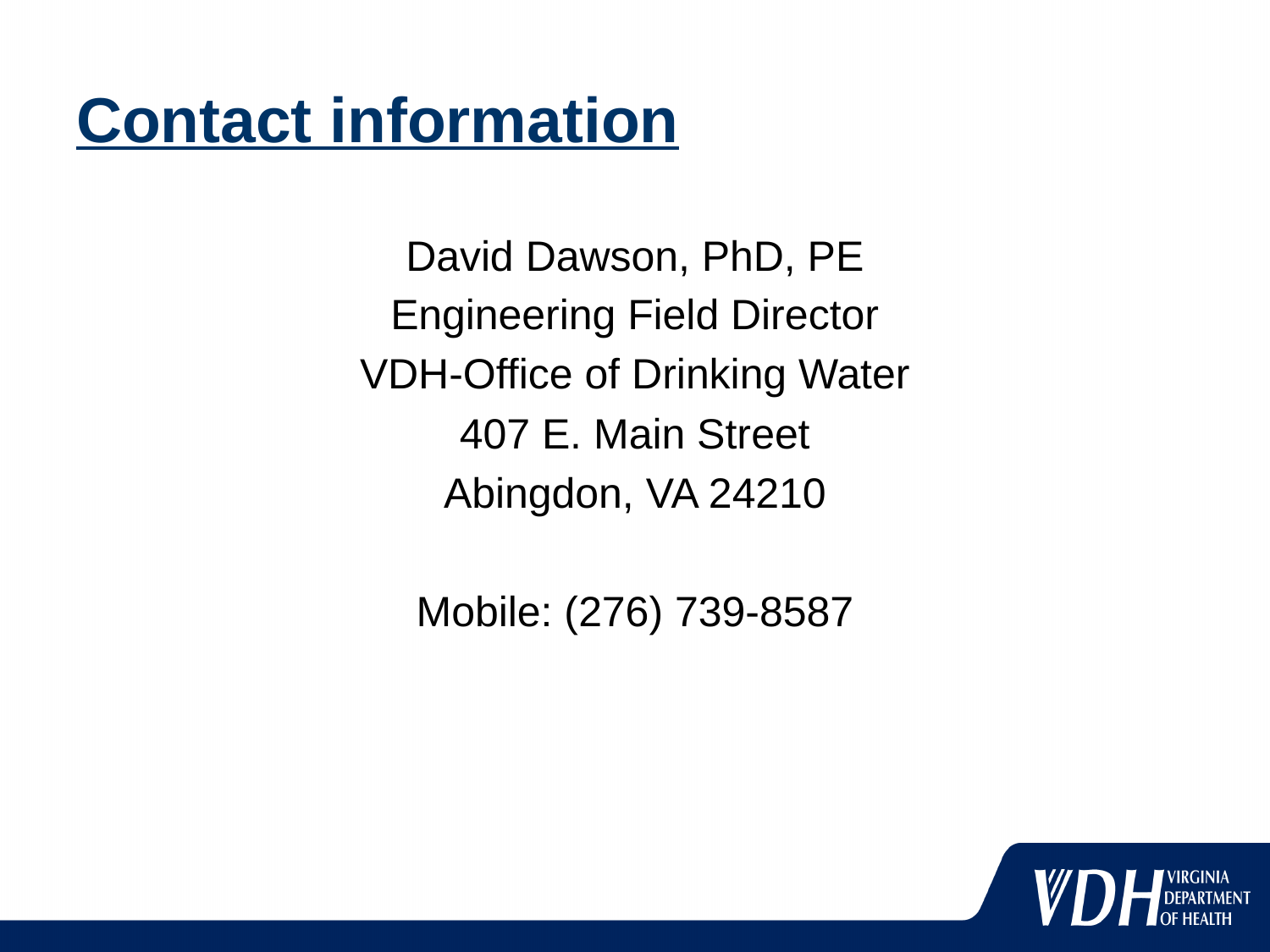

# Contact information
David Dawson, PhD, PE
Engineering Field Director
VDH-Office of Drinking Water
407 E. Main Street
Abingdon, VA 24210

Mobile: (276) 739-8587